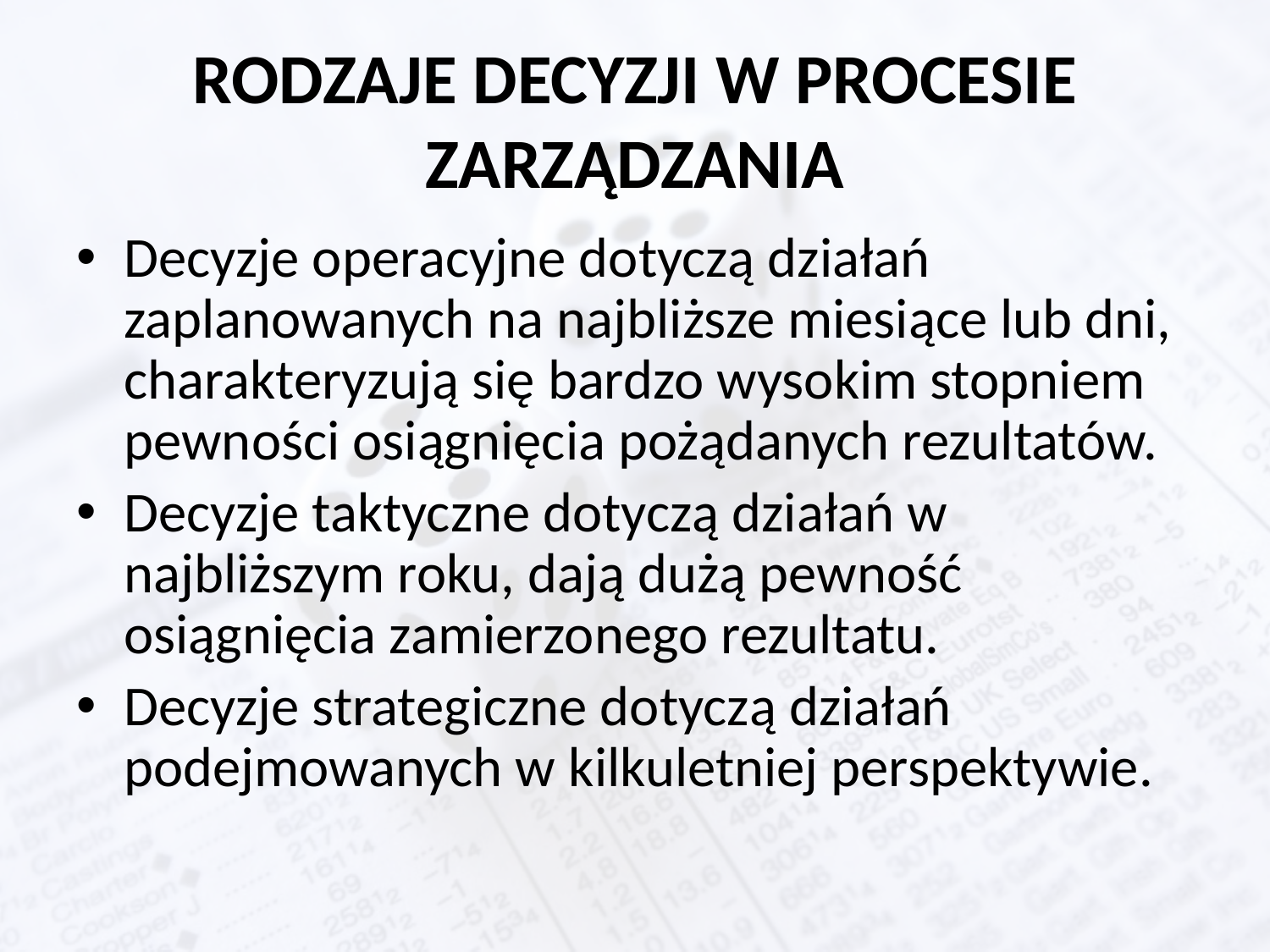

# RODZAJE DECYZJI W PROCESIE ZARZĄDZANIA
Decyzje operacyjne dotyczą działań zaplanowanych na najbliższe miesiące lub dni, charakteryzują się bardzo wysokim stopniem pewności osiągnięcia pożądanych rezultatów.
Decyzje taktyczne dotyczą działań w najbliższym roku, dają dużą pewność osiągnięcia zamierzonego rezultatu.
Decyzje strategiczne dotyczą działań podejmowanych w kilkuletniej perspektywie.